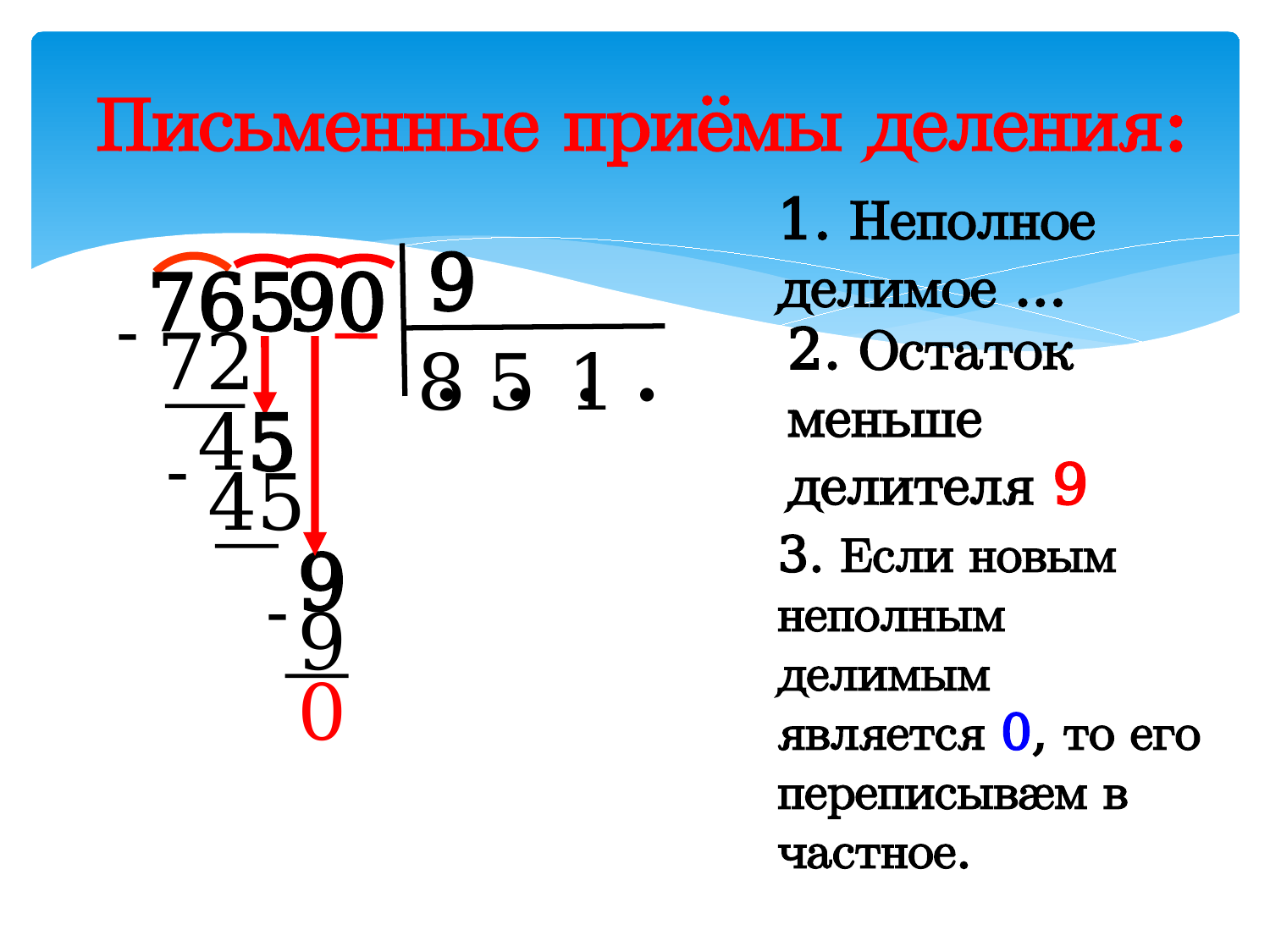

Письменные приёмы деления:
1. Неполное делимое …
9

7
6
5
9
0
0

−
72
2. Остаток меньше делителя 9

8
5
1

●
●
●
●
4
5

−
45

3. Если новым неполным делимым является 0, то его переписываем в частное.
9

−
9
0